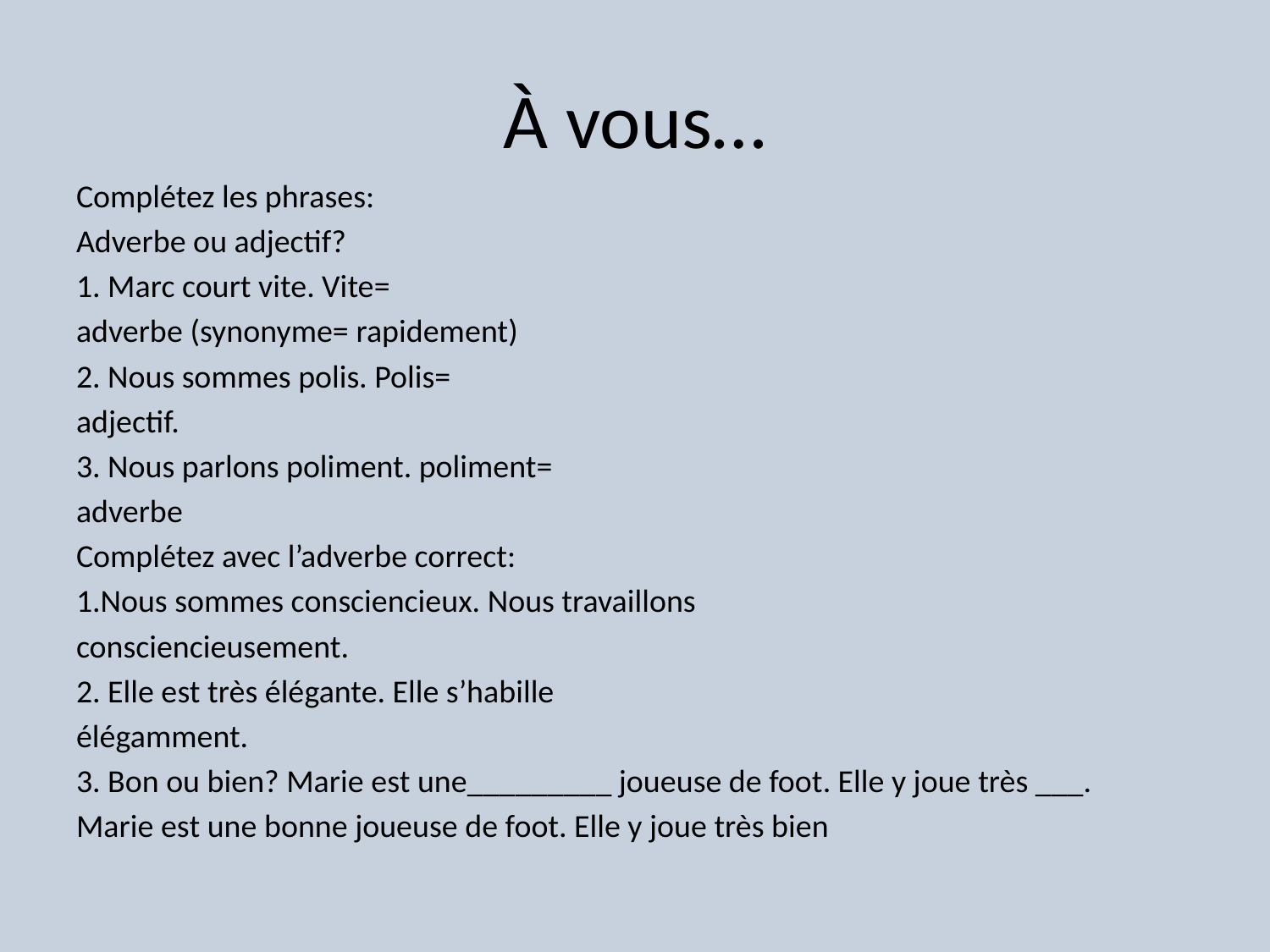

# À vous…
Complétez les phrases:
Adverbe ou adjectif?
1. Marc court vite. Vite=
adverbe (synonyme= rapidement)
2. Nous sommes polis. Polis=
adjectif.
3. Nous parlons poliment. poliment=
adverbe
Complétez avec l’adverbe correct:
1.Nous sommes consciencieux. Nous travaillons
consciencieusement.
2. Elle est très élégante. Elle s’habille
élégamment.
3. Bon ou bien? Marie est une_________ joueuse de foot. Elle y joue très ___.
Marie est une bonne joueuse de foot. Elle y joue très bien